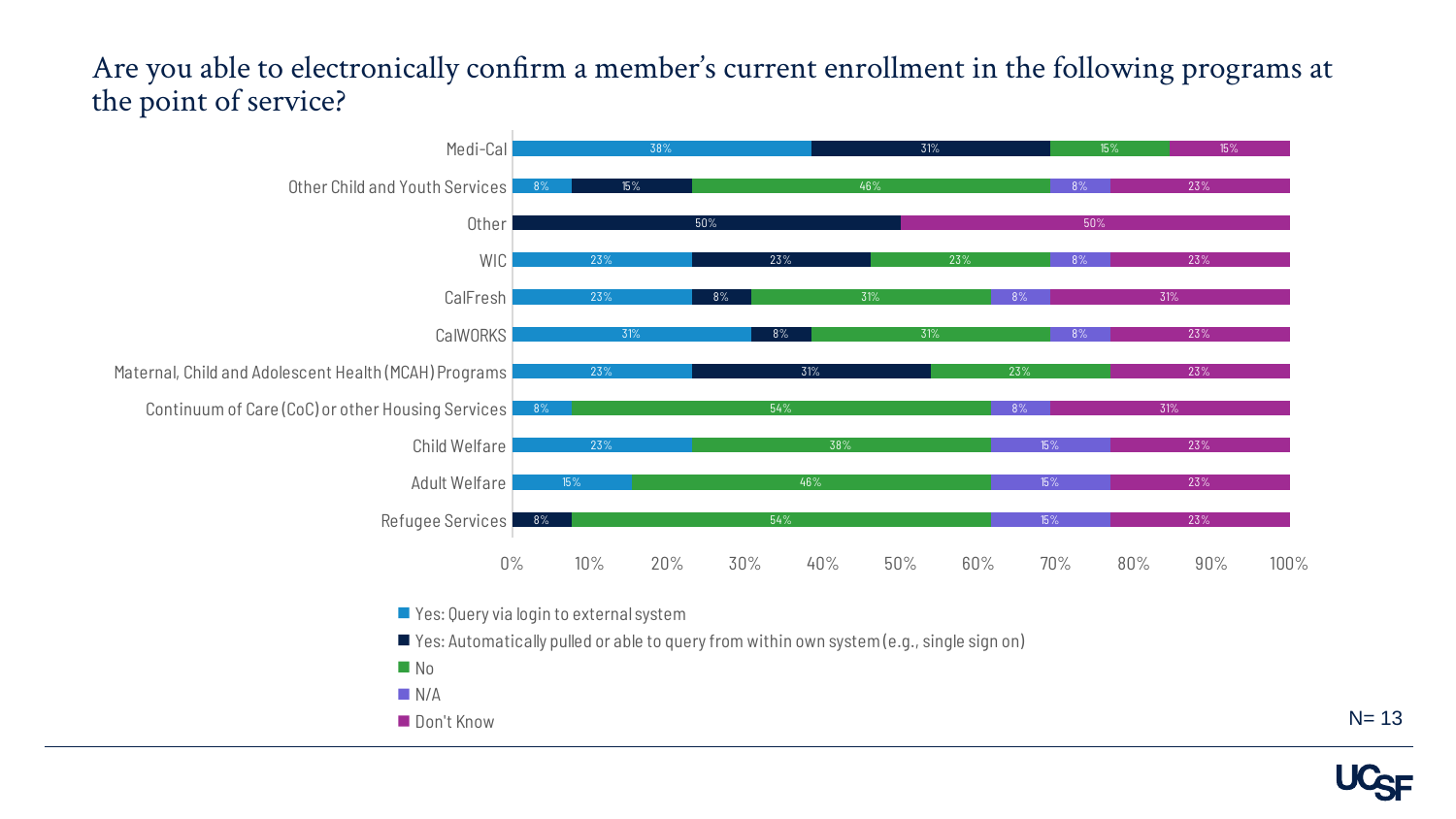

# Are you able to electronically confirm a member’s current enrollment in the following programs at the point of service?

### Chart

| Category | Yes: Query via login to external system | Yes: Automatically pulled or able to query from within own system (e.g., single sign on) | No | N/A | Don't Know |
|---|---|---|---|---|---|
| Medi-Cal | 0.38461538461538464 | 0.3076923076923077 | 0.15384615384615385 | None | 0.15384615384615385 |
| Other Child and Youth Services | 0.07692307692307693 | 0.15384615384615385 | 0.46153846153846156 | 0.07692307692307693 | 0.23076923076923078 |
| Other | None | 0.5 | None | None | 0.5 |
| WIC | 0.23076923076923078 | 0.23076923076923078 | 0.23076923076923078 | 0.07692307692307693 | 0.23076923076923078 |
| CalFresh | 0.23076923076923078 | 0.07692307692307693 | 0.3076923076923077 | 0.07692307692307693 | 0.3076923076923077 |
| CalWORKS | 0.3076923076923077 | 0.07692307692307693 | 0.3076923076923077 | 0.07692307692307693 | 0.23076923076923078 |
| Maternal, Child and Adolescent Health (MCAH) Programs | 0.23076923076923078 | 0.3076923076923077 | 0.23076923076923078 | None | 0.23076923076923078 |
| Continuum of Care (CoC) or other Housing Services | 0.07692307692307693 | None | 0.5384615384615384 | 0.07692307692307693 | 0.3076923076923077 |
| Child Welfare | 0.23076923076923078 | None | 0.38461538461538464 | 0.15384615384615385 | 0.23076923076923078 |
| Adult Welfare | 0.15384615384615385 | None | 0.46153846153846156 | 0.15384615384615385 | 0.23076923076923078 |
| Refugee Services | None | 0.07692307692307693 | 0.5384615384615384 | 0.15384615384615385 | 0.23076923076923078 |
N= 13